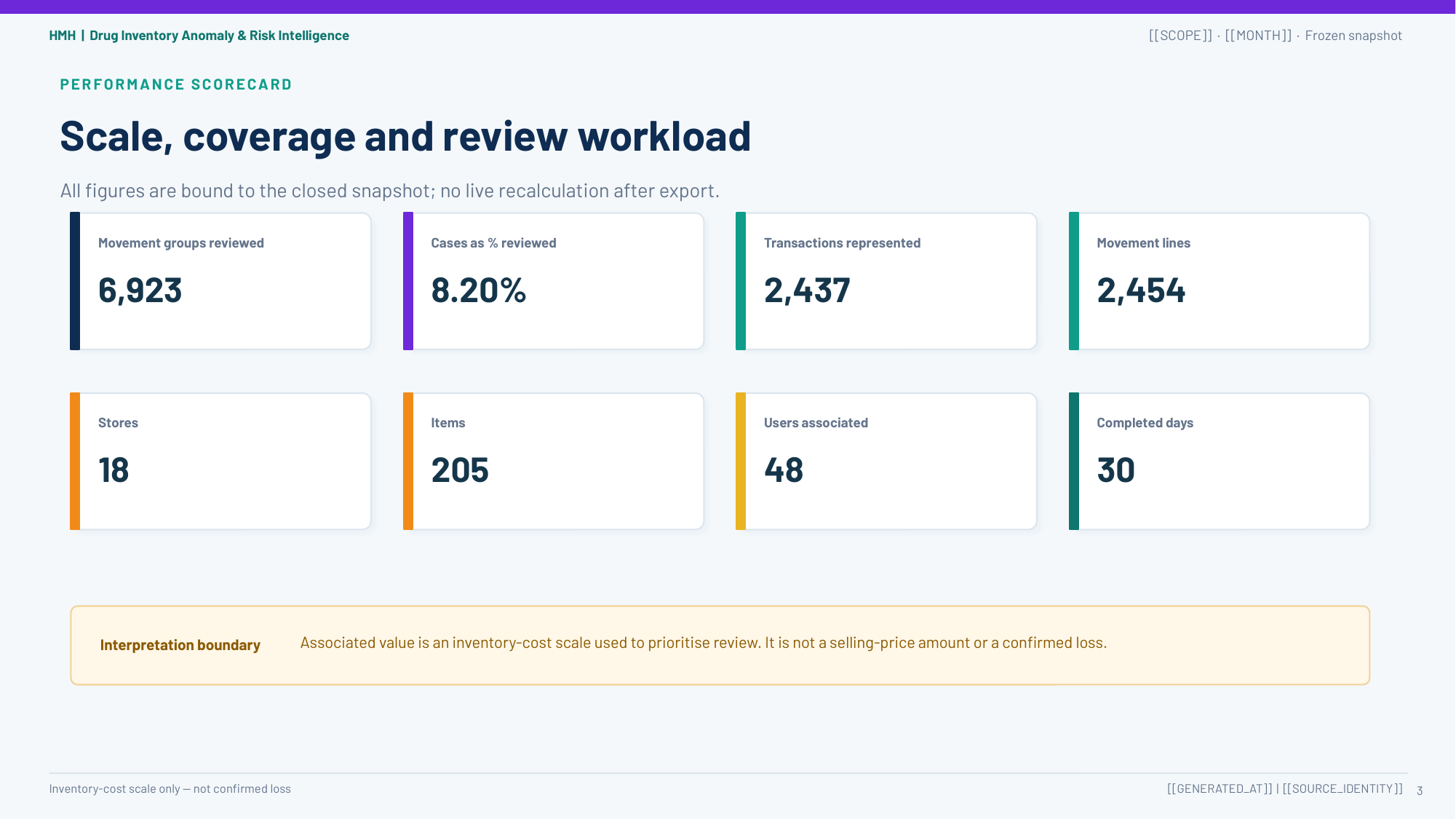

PERFORMANCE SCORECARD
Scale, coverage and review workload
All figures are bound to the closed snapshot; no live recalculation after export.

Movement groups reviewed
Cases as % reviewed
Transactions represented
Movement lines
6,923
8.20%
2,437
2,454

Stores
Items
Users associated
Completed days
18
205
48
30

Associated value is an inventory-cost scale used to prioritise review. It is not a selling-price amount or a confirmed loss.
Interpretation boundary
3